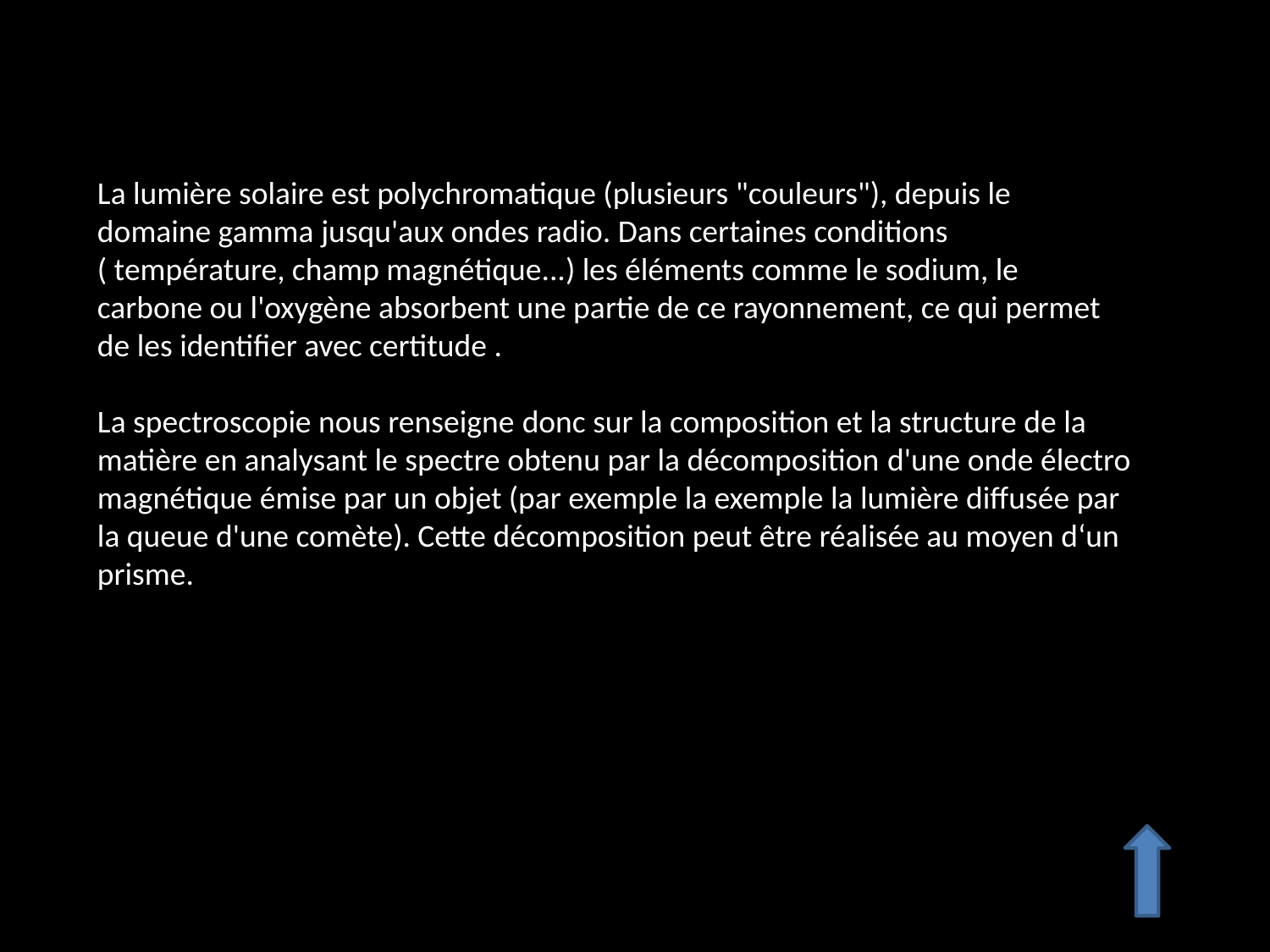

La lumière solaire est polychromatique (plusieurs "couleurs"), depuis le domaine gamma jusqu'aux ondes radio. Dans certaines conditions
( température, champ magnétique...) les éléments comme le sodium, le
carbone ou l'oxygène absorbent une partie de ce rayonnement, ce qui permet de les identifier avec certitude .

La spectroscopie nous renseigne donc sur la composition et la structure de la matière en analysant le spectre obtenu par la décomposition d'une onde électro magnétique émise par un objet (par exemple la exemple la lumière diffusée par la queue d'une comète). Cette décomposition peut être réalisée au moyen d‘un prisme.